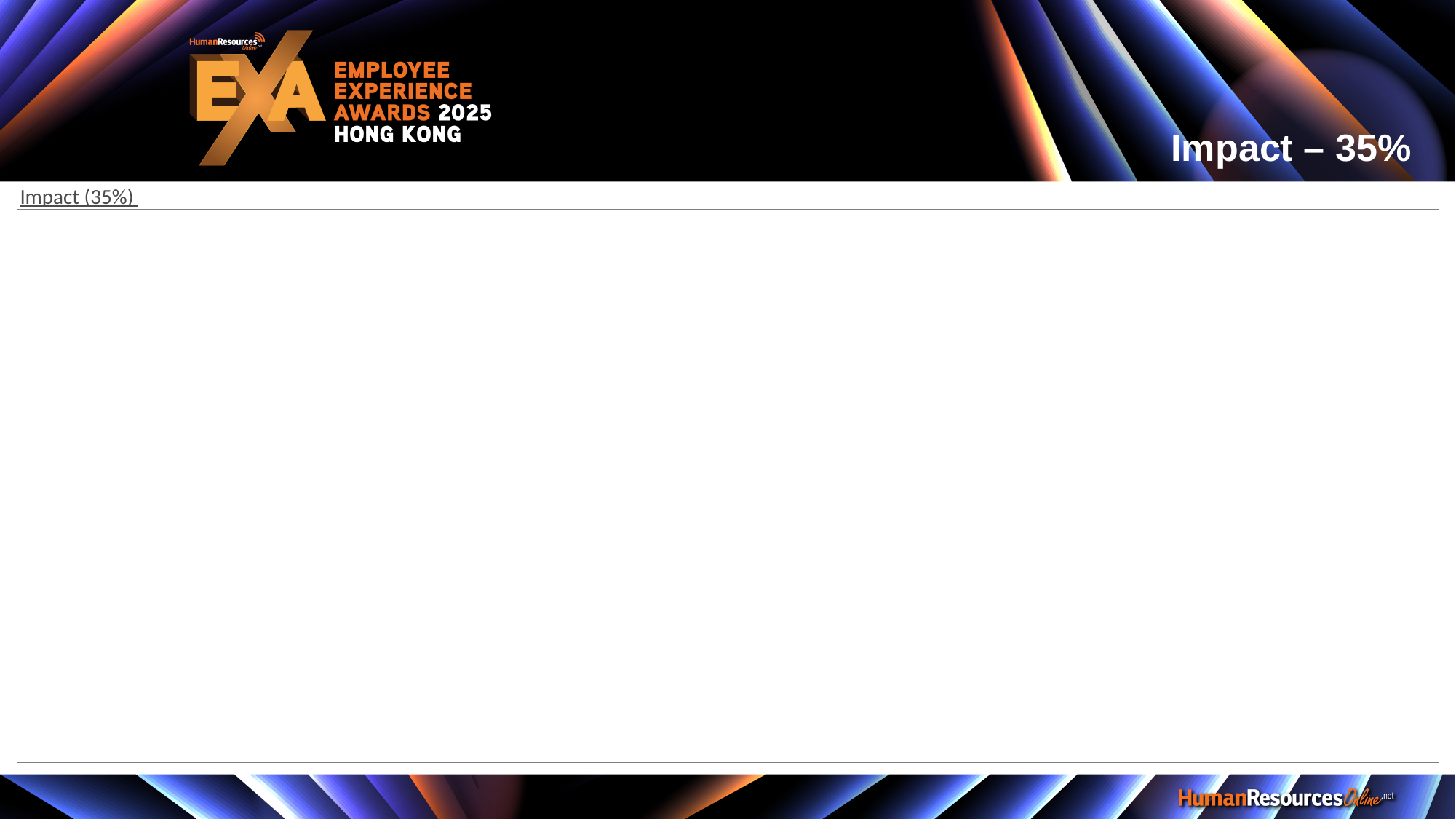

Impact – 35%
Impact (35%)
|  |
| --- |